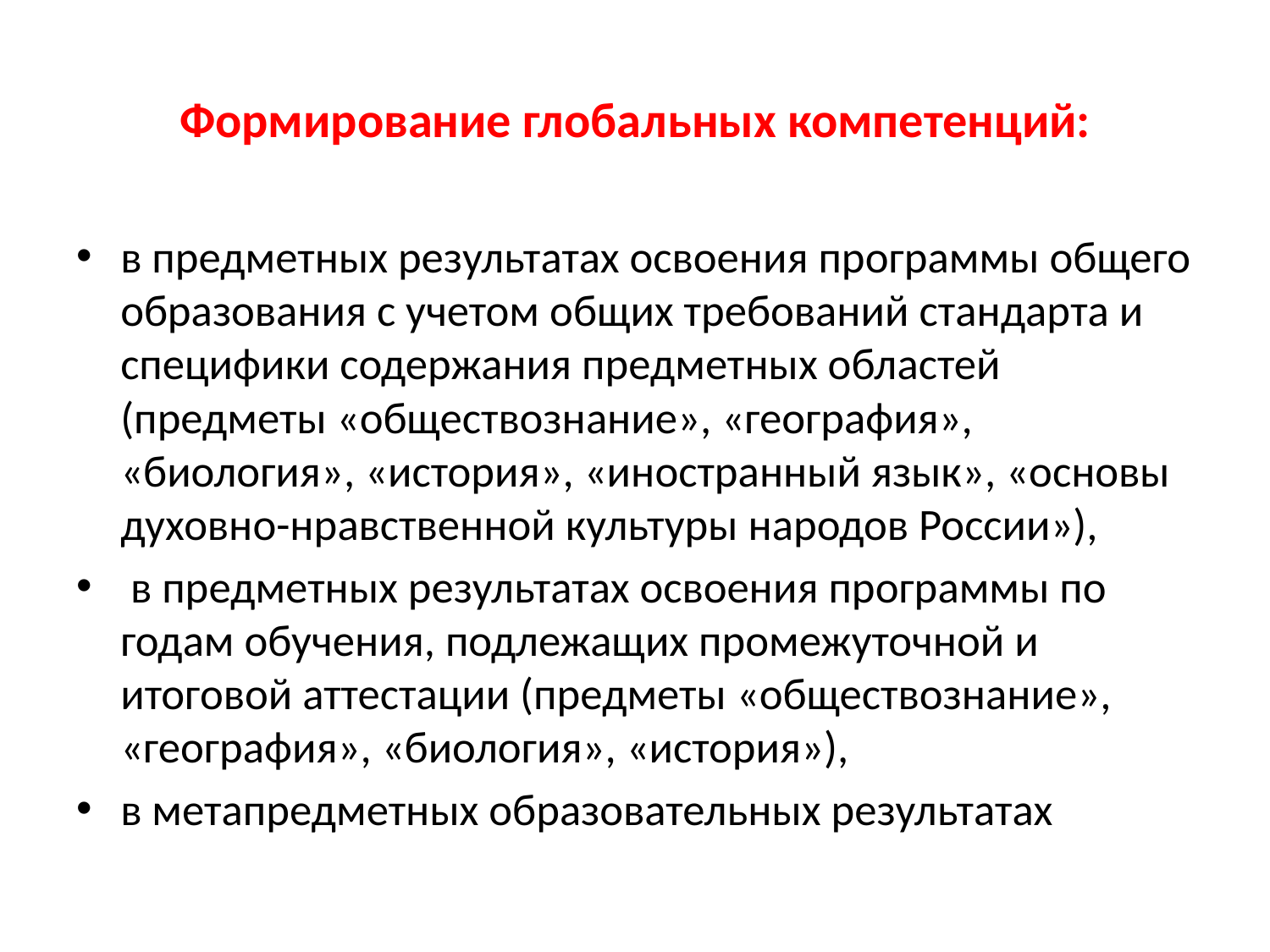

# Формирование глобальных компетенций:
в предметных результатах освоения программы общего образования с учетом общих требований стандарта и специфики содержания предметных областей (предметы «обществознание», «география», «биология», «история», «иностранный язык», «основы духовно-нравственной культуры народов России»),
 в предметных результатах освоения программы по годам обучения, подлежащих промежуточной и итоговой аттестации (предметы «обществознание», «география», «биология», «история»),
в метапредметных образовательных результатах